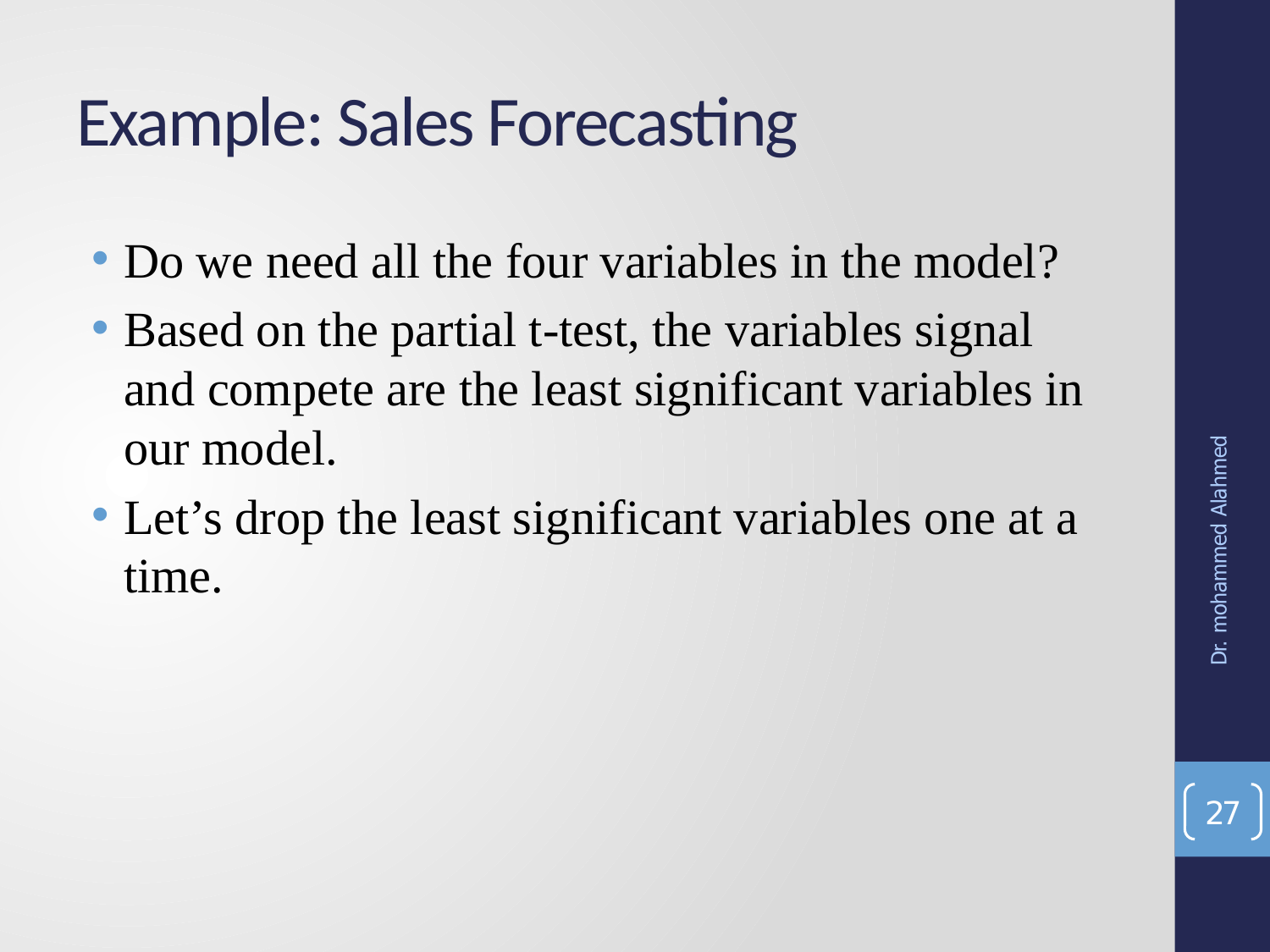

# Example: Sales Forecasting
Do we need all the four variables in the model?
Based on the partial t-test, the variables signal and compete are the least significant variables in our model.
Let’s drop the least significant variables one at a time.
Dr. mohammed Alahmed
27